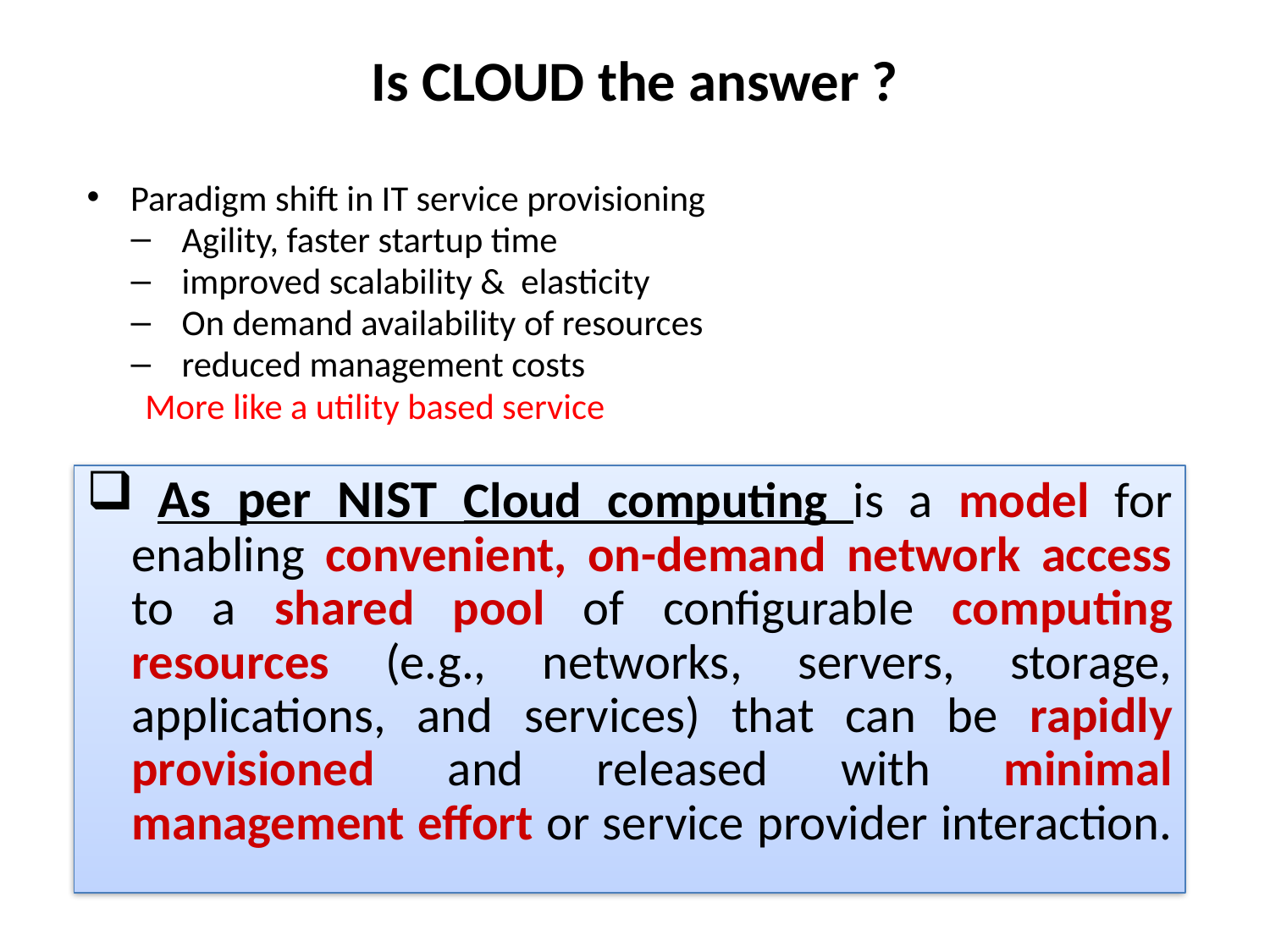

# Is CLOUD the answer ?

Paradigm shift in IT service provisioning
Agility, faster startup time
improved scalability &  elasticity
On demand availability of resources
reduced management costs
More like a utility based service

 As per NIST Cloud computing is a model for enabling convenient, on-demand network access to a shared pool of configurable computing resources (e.g., networks, servers, storage, applications, and services) that can be rapidly provisioned and released with minimal management effort or service provider interaction.